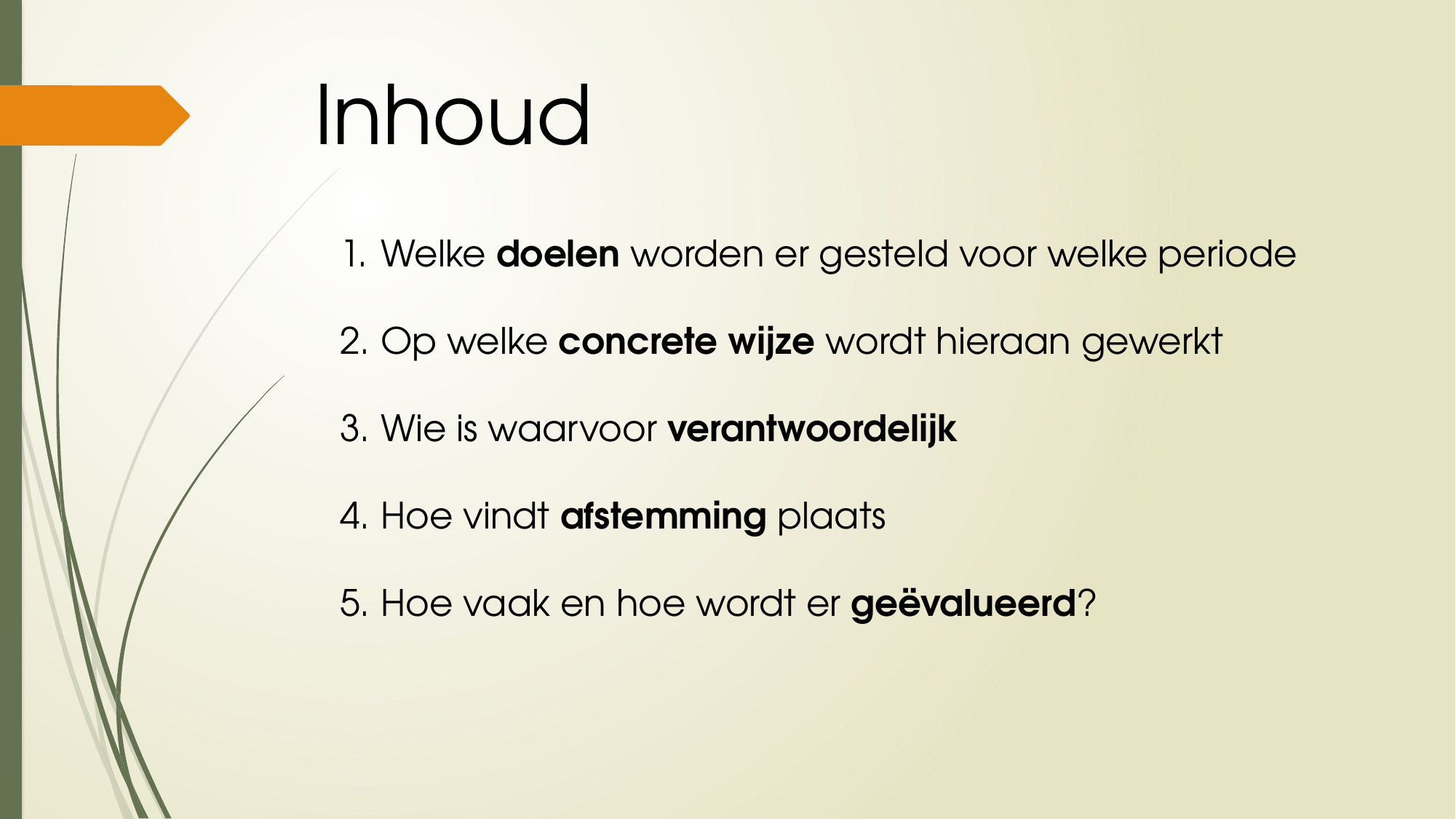

Inhoud
Welke doelen worden er gesteld voor welke periode

Op welke concrete wijze wordt hieraan gewerkt

Wie is waarvoor verantwoordelijk

Hoe vindt afstemming plaats

Hoe vaak en hoe wordt er geëvalueerd?